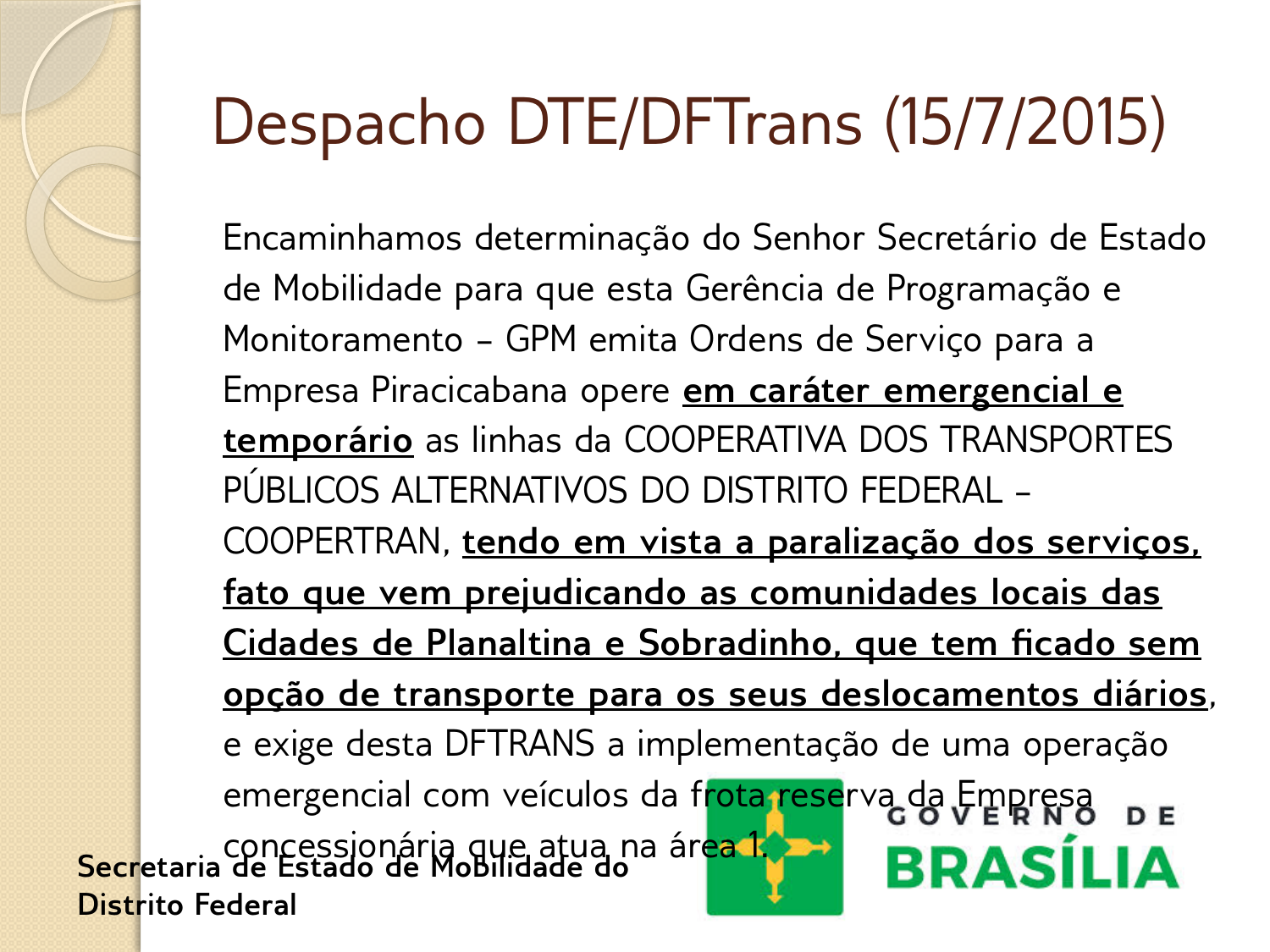

# Despacho DTE/DFTrans (15/7/2015)
Encaminhamos determinação do Senhor Secretário de Estado de Mobilidade para que esta Gerência de Programação e Monitoramento – GPM emita Ordens de Serviço para a Empresa Piracicabana opere em caráter emergencial e temporário as linhas da COOPERATIVA DOS TRANSPORTES PÚBLICOS ALTERNATIVOS DO DISTRITO FEDERAL – COOPERTRAN, tendo em vista a paralização dos serviços, fato que vem prejudicando as comunidades locais das Cidades de Planaltina e Sobradinho, que tem ficado sem opção de transporte para os seus deslocamentos diários, e exige desta DFTRANS a implementação de uma operação emergencial com veículos da frota reserva da Empresa concessionária que atua na área 1.